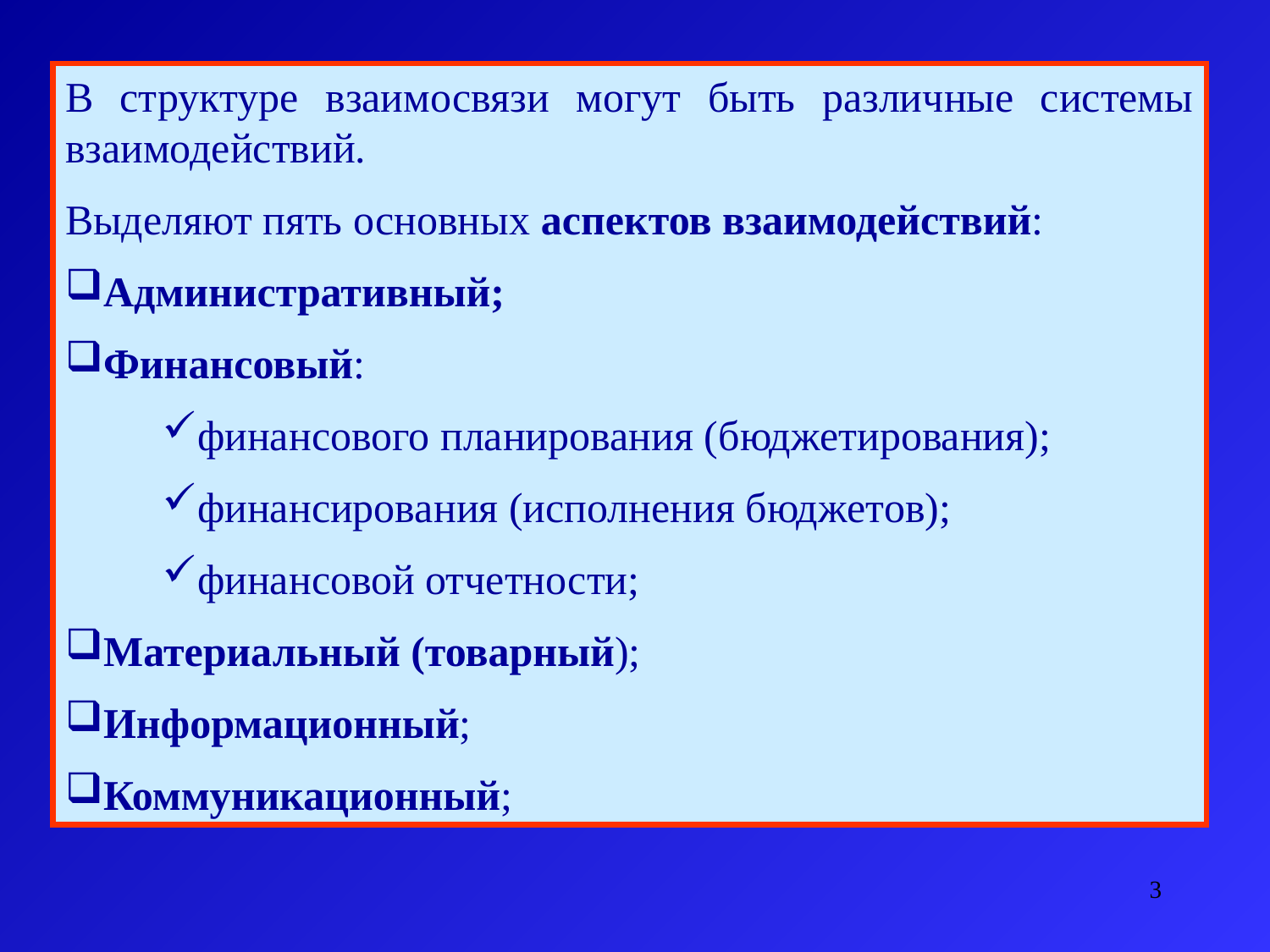

В структуре взаимосвязи могут быть различные системы взаимодействий.
Выделяют пять основных аспектов взаимодействий:
Административный;
Финансовый:
финансового планирования (бюджетирования);
финансирования (исполнения бюджетов);
финансовой отчетности;
Материальный (товарный);
Информационный;
Коммуникационный;
3